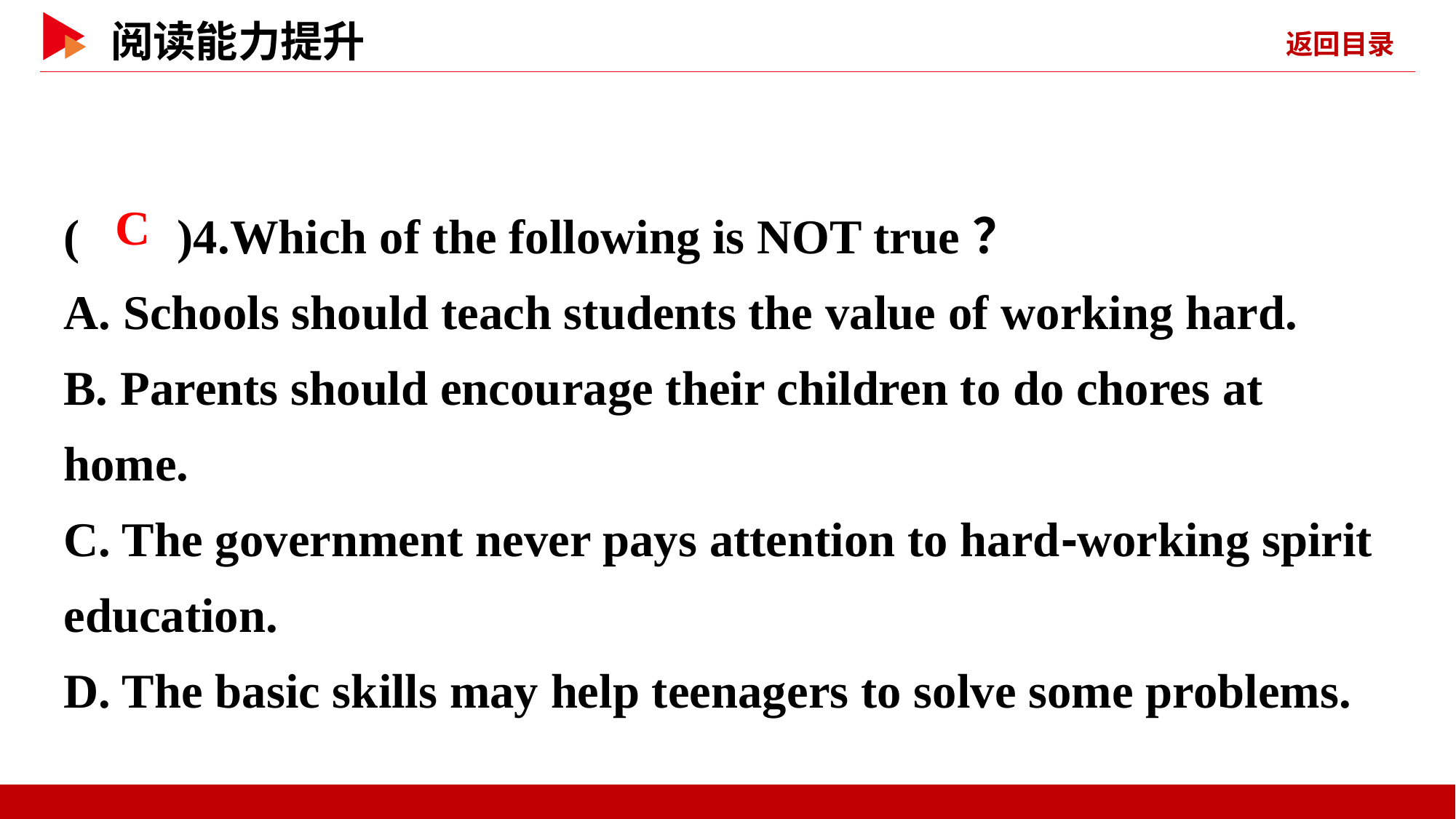

(        )4.Which of the following is NOT true？
A. Schools should teach students the value of working hard.
B. Parents should encourage their children to do chores at home.
C. The government never pays attention to hard⁃working spirit education.
D. The basic skills may help teenagers to solve some problems.
   C